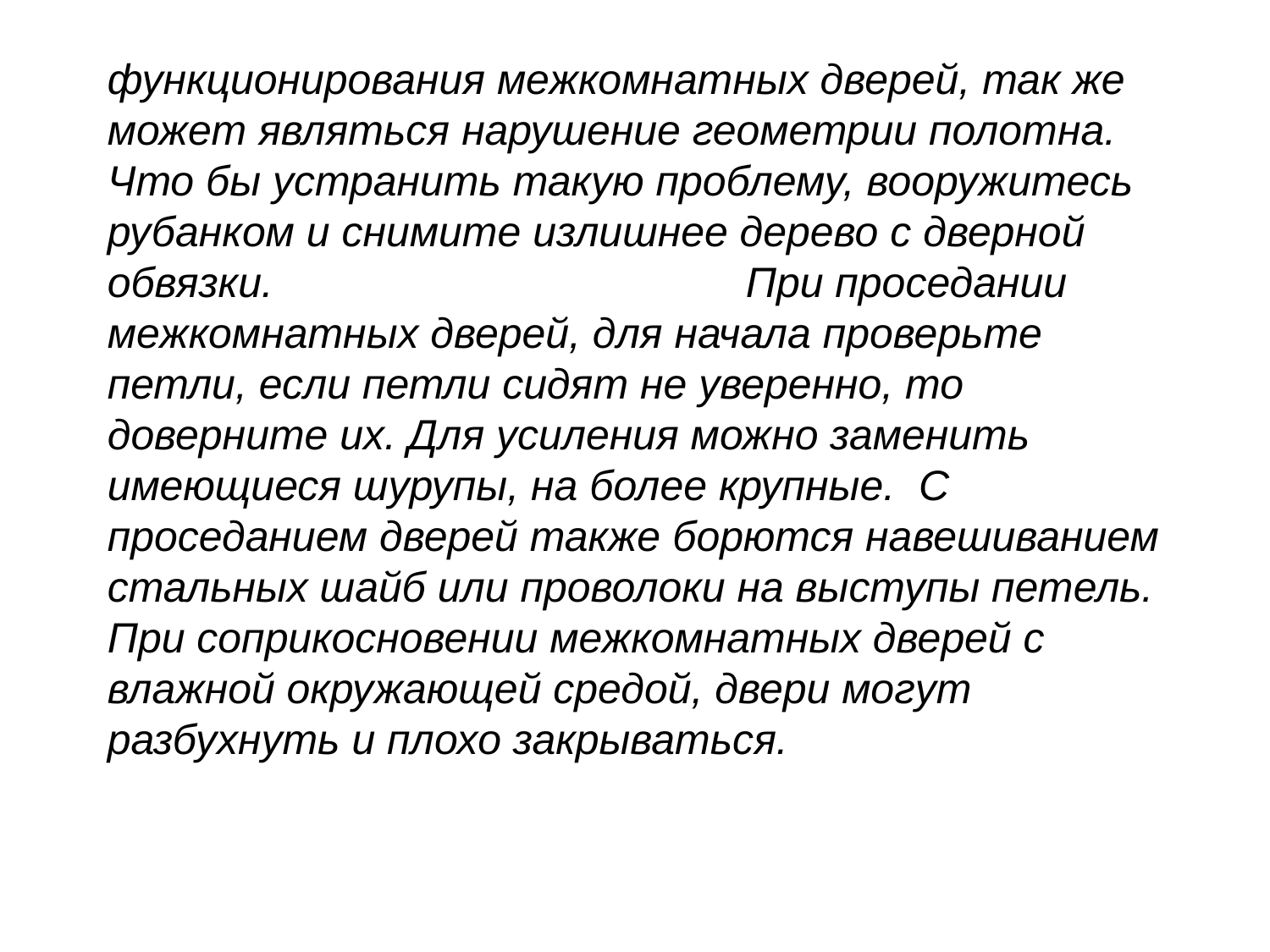

функционирования межкомнатных дверей, так же может являться нарушение геометрии полотна. Что бы устранить такую проблему, вооружитесь рубанком и снимите излишнее дерево с дверной обвязки.                                        При проседании межкомнатных дверей, для начала проверьте петли, если петли сидят не уверенно, то доверните их. Для усиления можно заменить имеющиеся шурупы, на более крупные.  С проседанием дверей также борются навешиванием стальных шайб или проволоки на выступы петель. При соприкосновении межкомнатных дверей с влажной окружающей средой, двери могут разбухнуть и плохо закрываться.